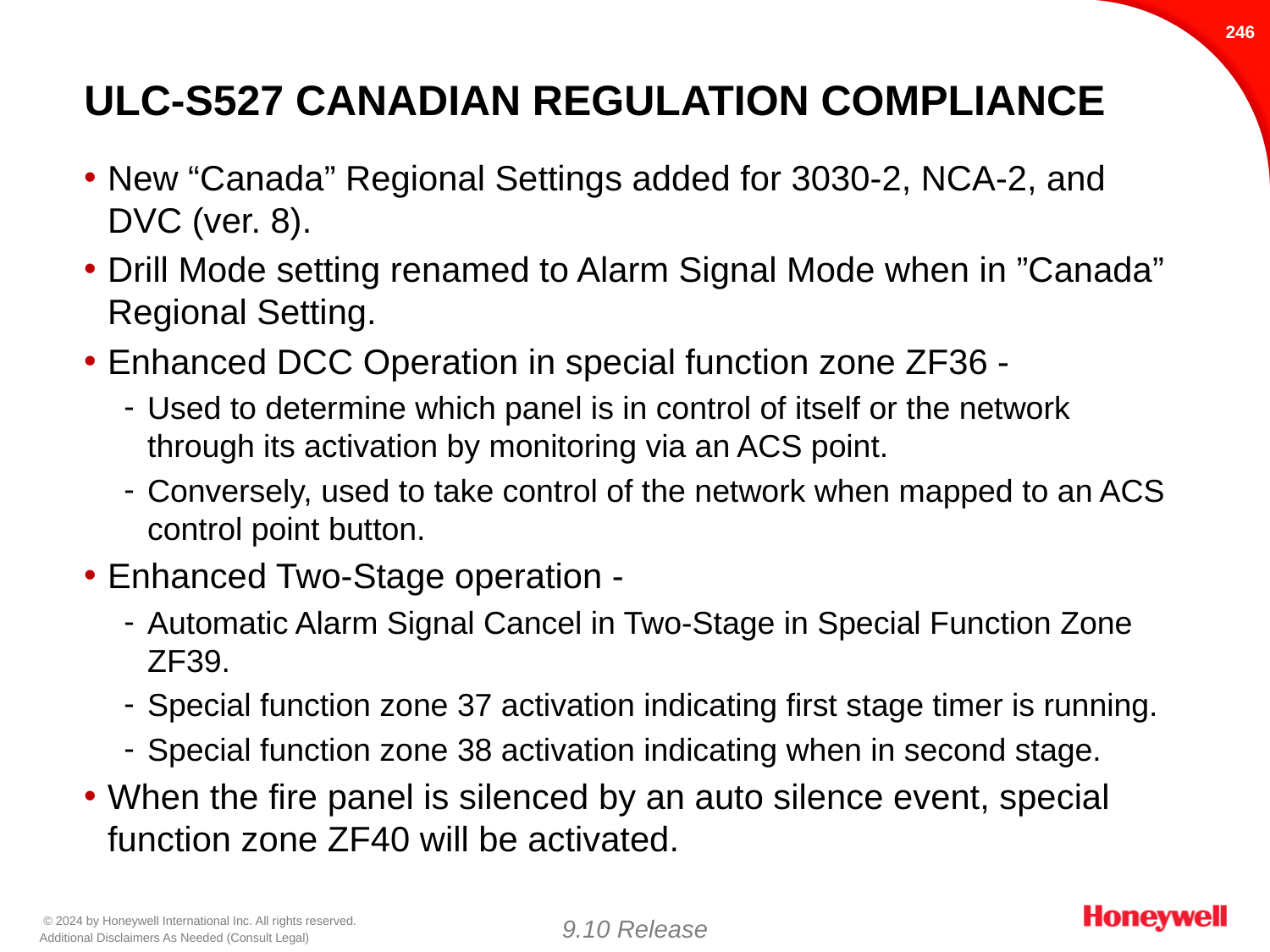

246
# ULC-S527 Canadian Regulation Compliance
New “Canada” Regional Settings added for 3030-2, NCA-2, and DVC (ver. 8).
Drill Mode setting renamed to Alarm Signal Mode when in ”Canada” Regional Setting.
Enhanced DCC Operation in special function zone ZF36 -
Used to determine which panel is in control of itself or the network through its activation by monitoring via an ACS point.
Conversely, used to take control of the network when mapped to an ACS control point button.
Enhanced Two-Stage operation -
Automatic Alarm Signal Cancel in Two-Stage in Special Function Zone ZF39.
Special function zone 37 activation indicating first stage timer is running.
Special function zone 38 activation indicating when in second stage.
When the fire panel is silenced by an auto silence event, special function zone ZF40 will be activated.

9.10 Release